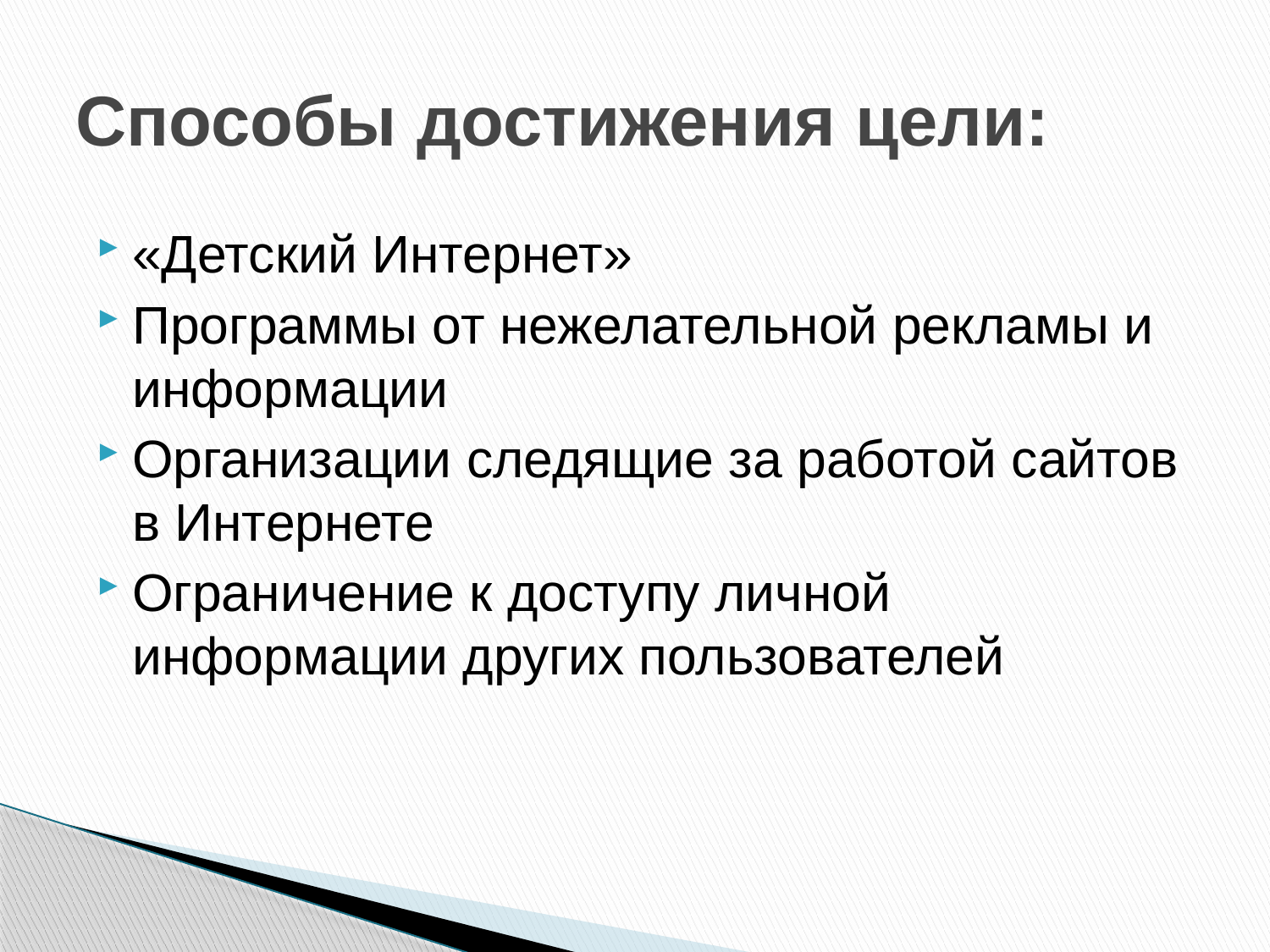

# Способы достижения цели:
«Детский Интернет»
Программы от нежелательной рекламы и информации
Организации следящие за работой сайтов в Интернете
Ограничение к доступу личной информации других пользователей